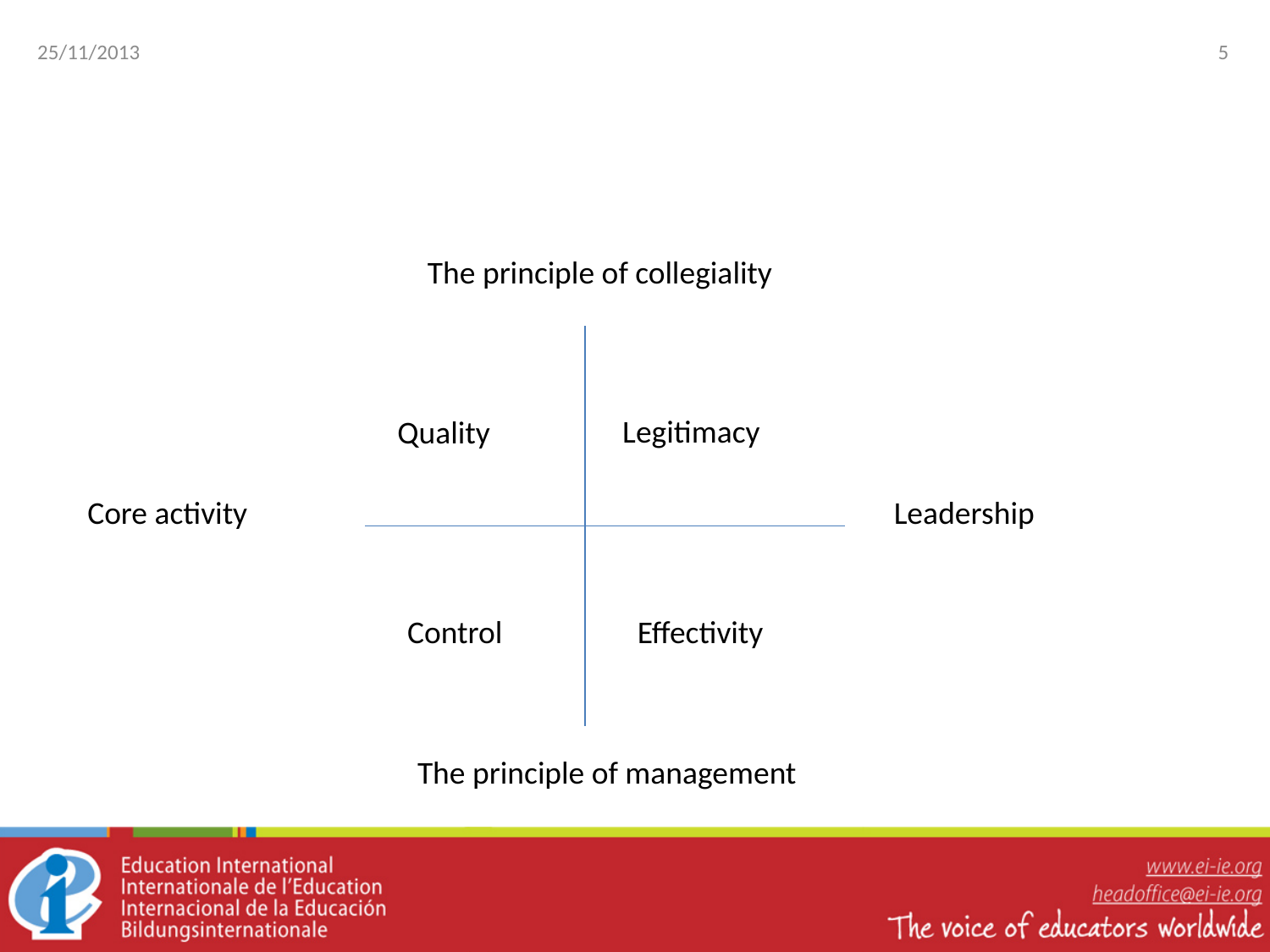

The principle of collegiality
Legitimacy
Quality
Core activity
Leadership
Control
Effectivity
The principle of management